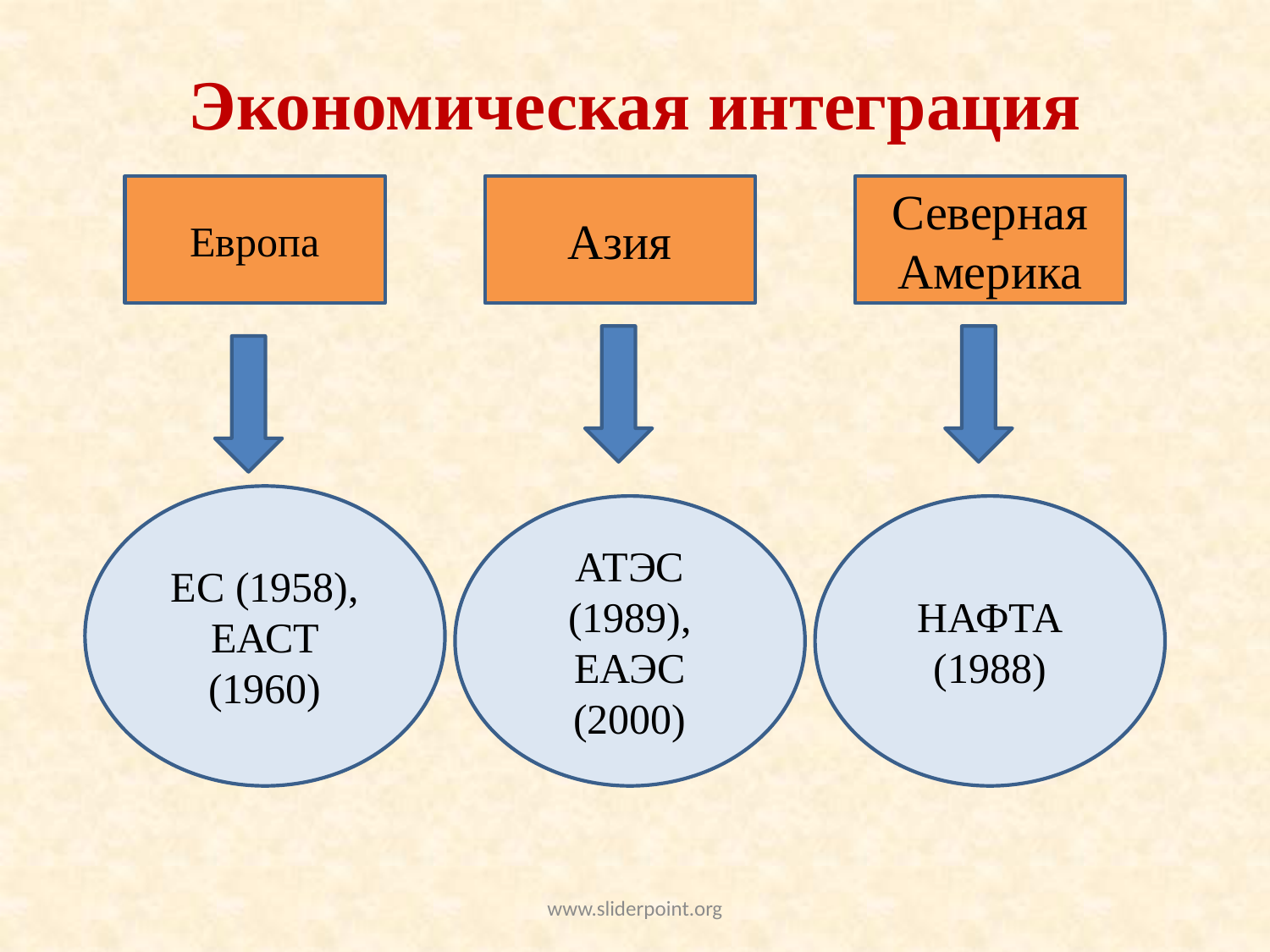

# Экономическая интеграция

Европа
Азия
Северная
Америка

ЕС (1958),
ЕАСТ (1960)
АТЭС (1989),
ЕАЭС
(2000)
НАФТА
(1988)
www.sliderpoint.org